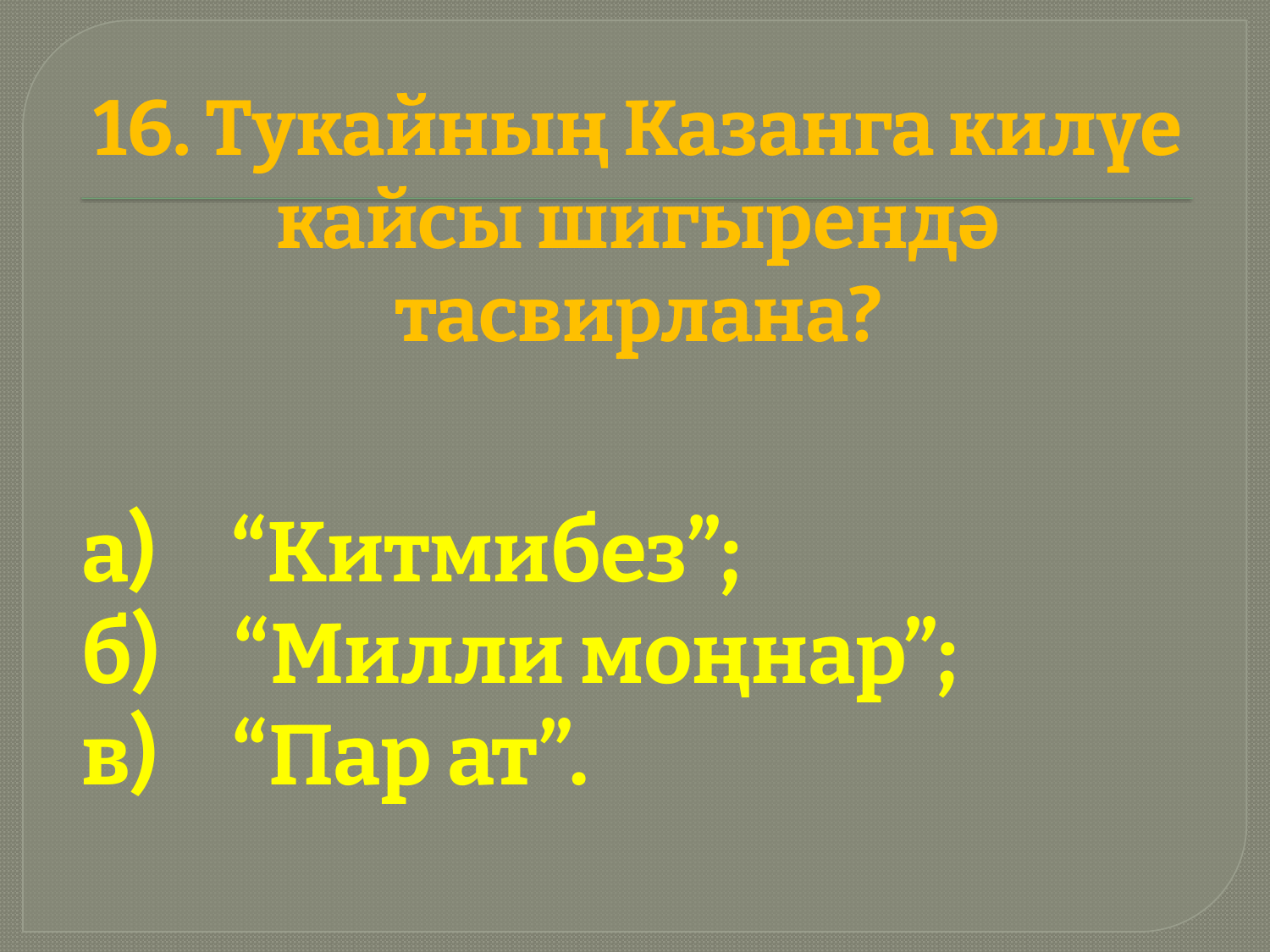

# 16. Тукайның Казанга килүе кайсы шигырендә тасвирлана?

а)     “Китмибез”;
б)     “Милли моңнар”;
в)     “Пар ат”.